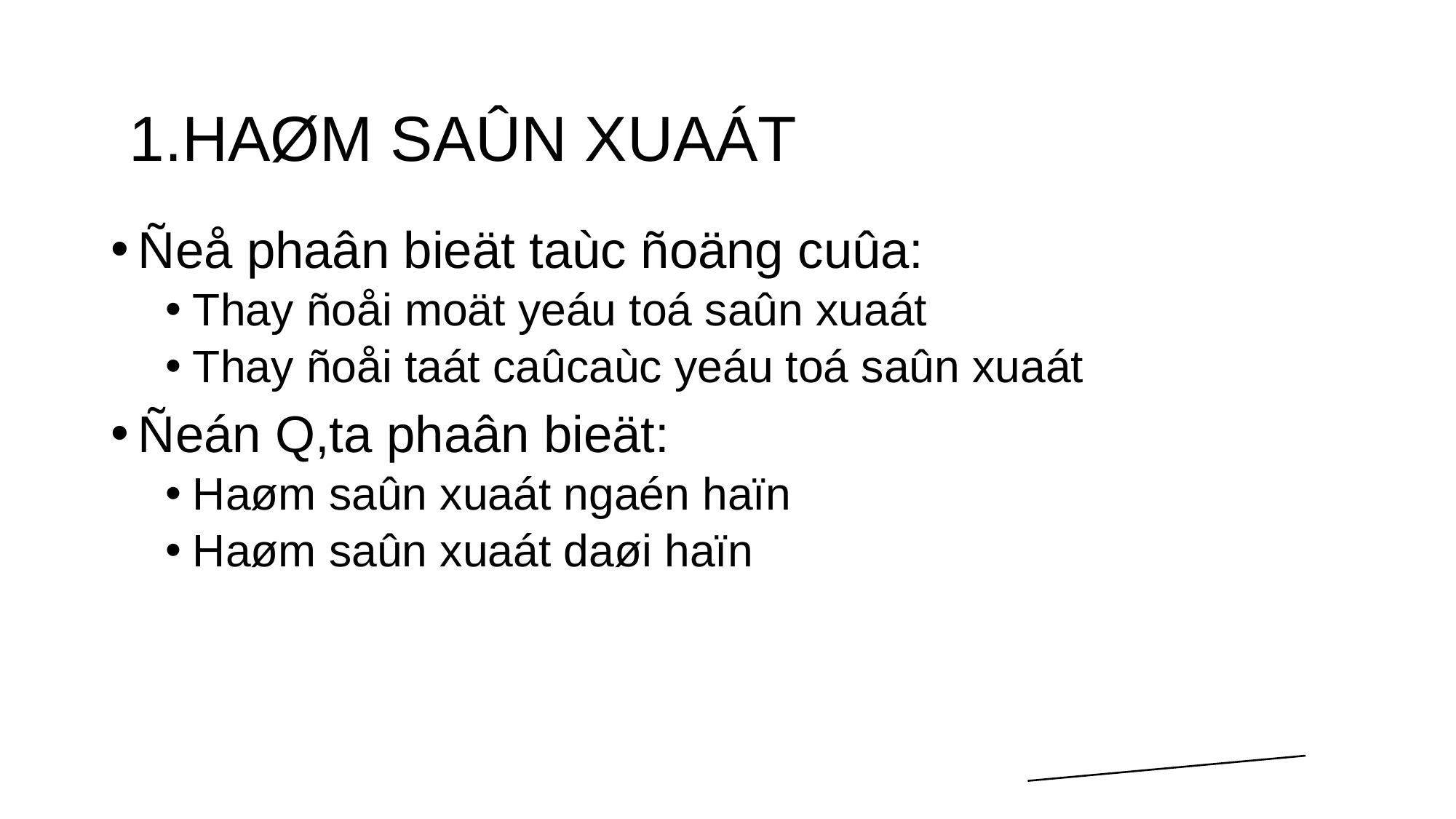

1.HAØM SAÛN XUAÁT
Ñeå phaân bieät taùc ñoäng cuûa:
Thay ñoåi moät yeáu toá saûn xuaát
Thay ñoåi taát caûcaùc yeáu toá saûn xuaát
Ñeán Q,ta phaân bieät:
Haøm saûn xuaát ngaén haïn
Haøm saûn xuaát daøi haïn